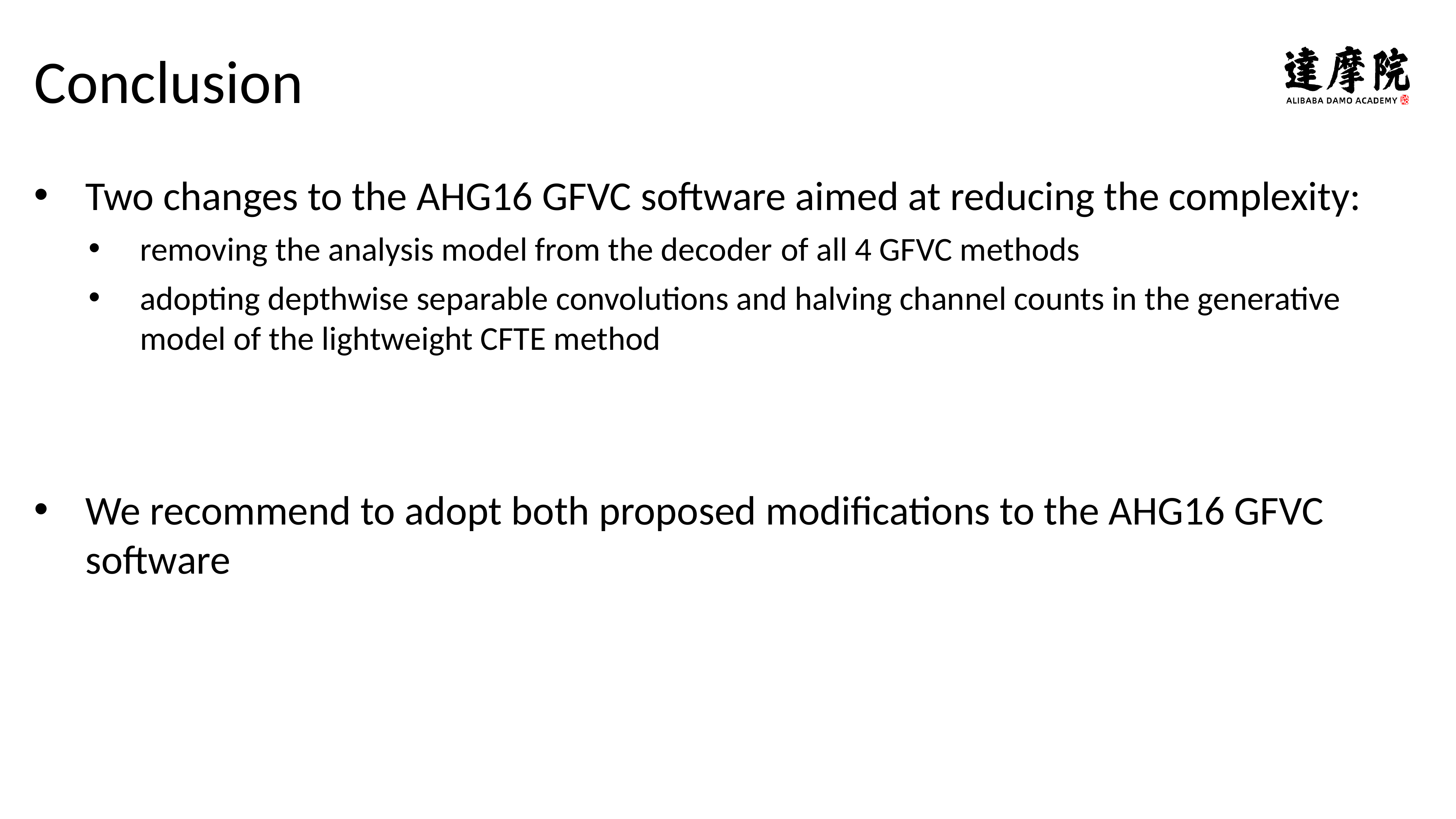

Conclusion
Two changes to the AHG16 GFVC software aimed at reducing the complexity:
removing the analysis model from the decoder of all 4 GFVC methods
adopting depthwise separable convolutions and halving channel counts in the generative model of the lightweight CFTE method

We recommend to adopt both proposed modifications to the AHG16 GFVC software